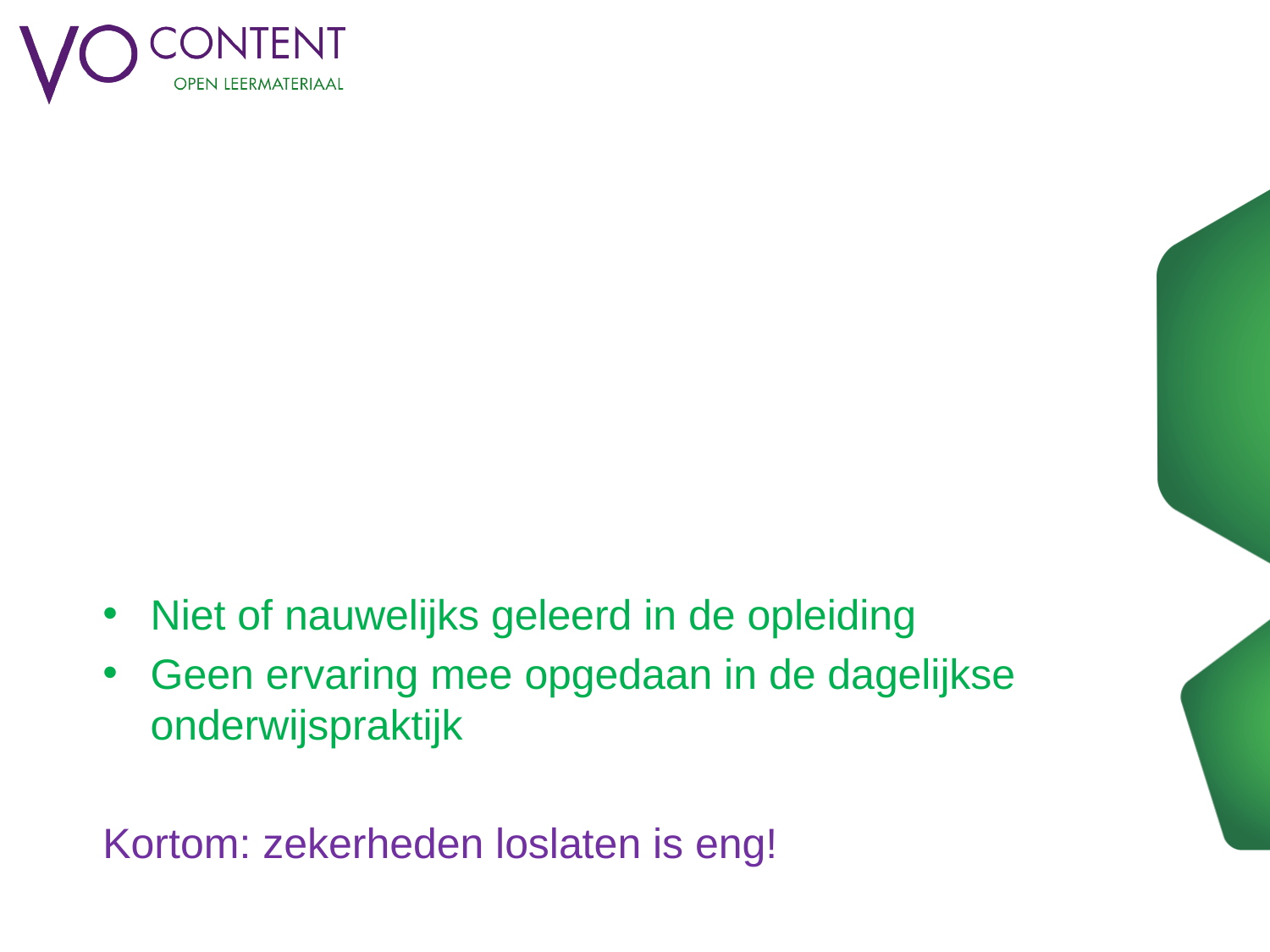

Niet of nauwelijks geleerd in de opleiding
Geen ervaring mee opgedaan in de dagelijkse onderwijspraktijk

Kortom: zekerheden loslaten is eng!